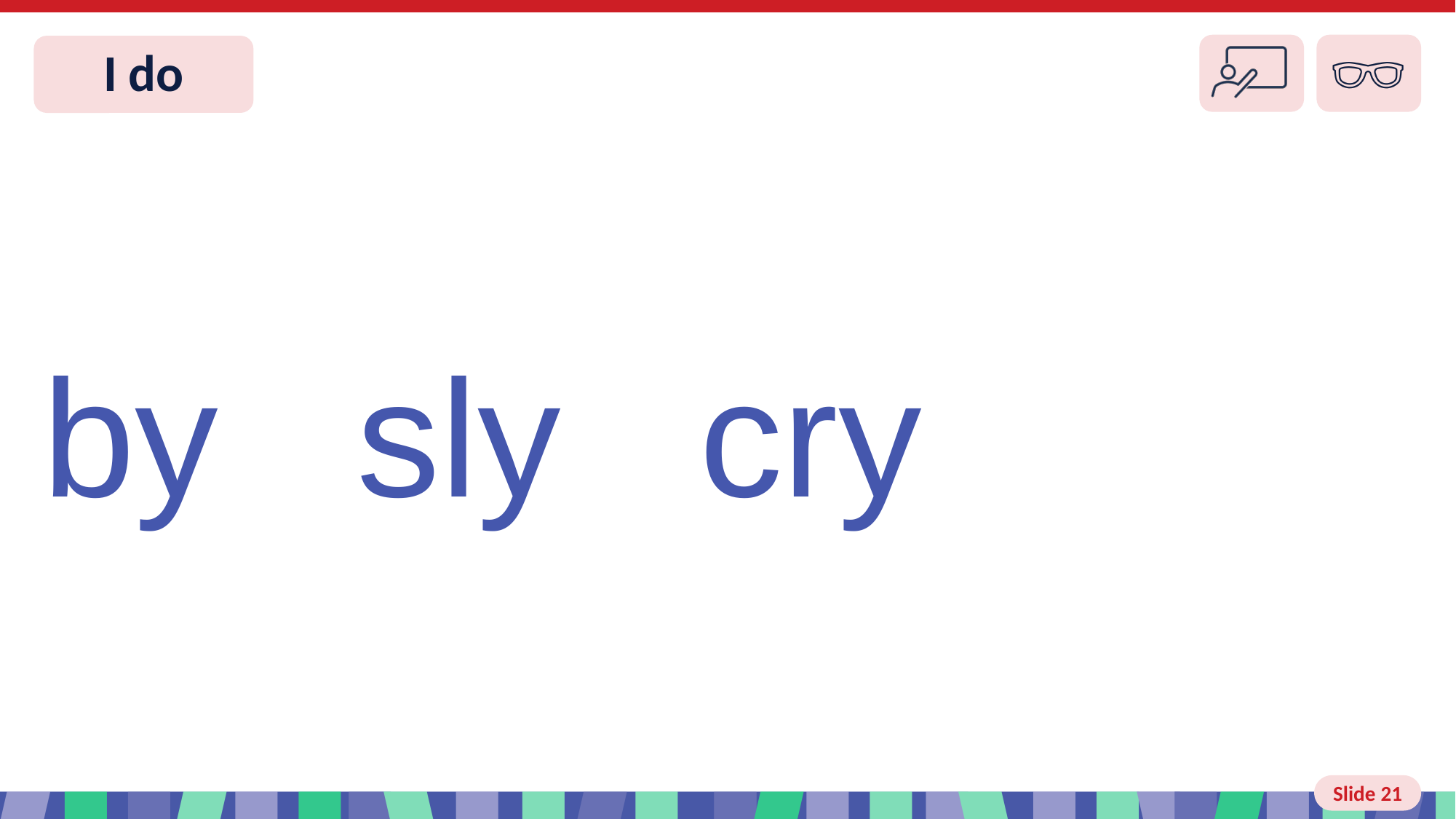

# Slide 21 I do
by   sly   cry